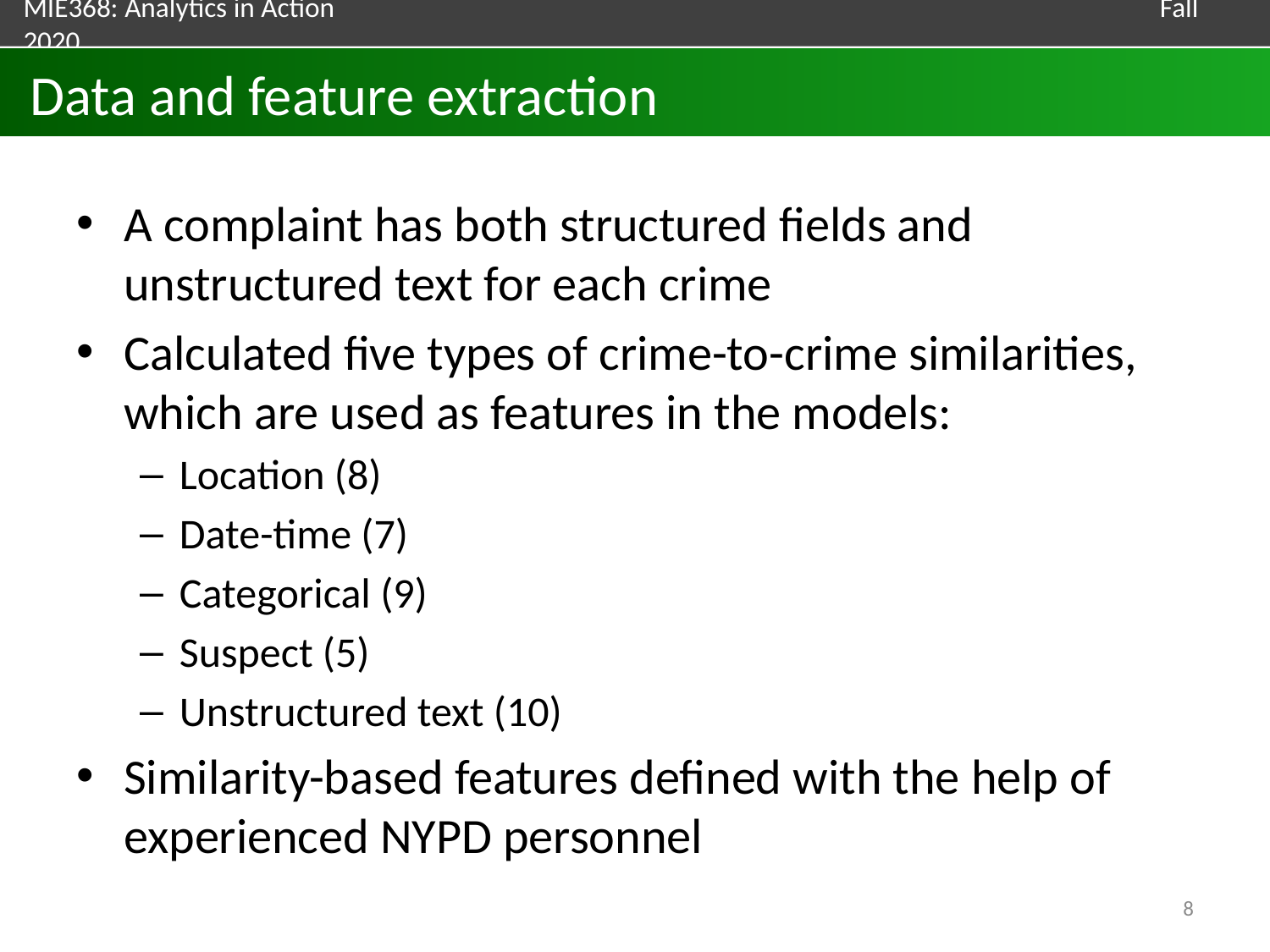

# Data and feature extraction
A complaint has both structured fields and unstructured text for each crime
Calculated five types of crime-to-crime similarities, which are used as features in the models:
Location (8)
Date-time (7)
Categorical (9)
Suspect (5)
Unstructured text (10)
Similarity-based features defined with the help of experienced NYPD personnel
8